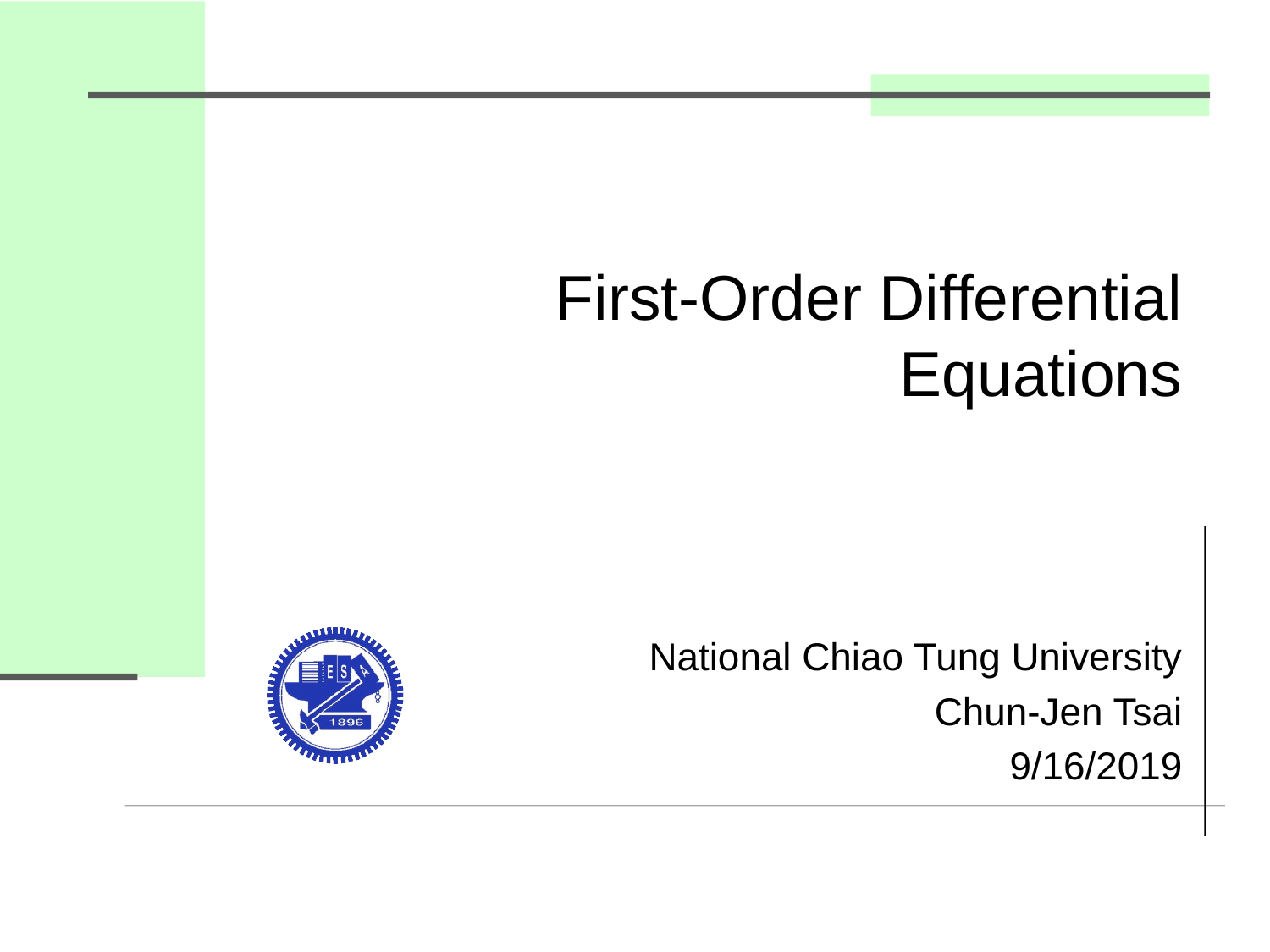

# First-Order Differential Equations
National Chiao Tung University
Chun-Jen Tsai
9/16/2019